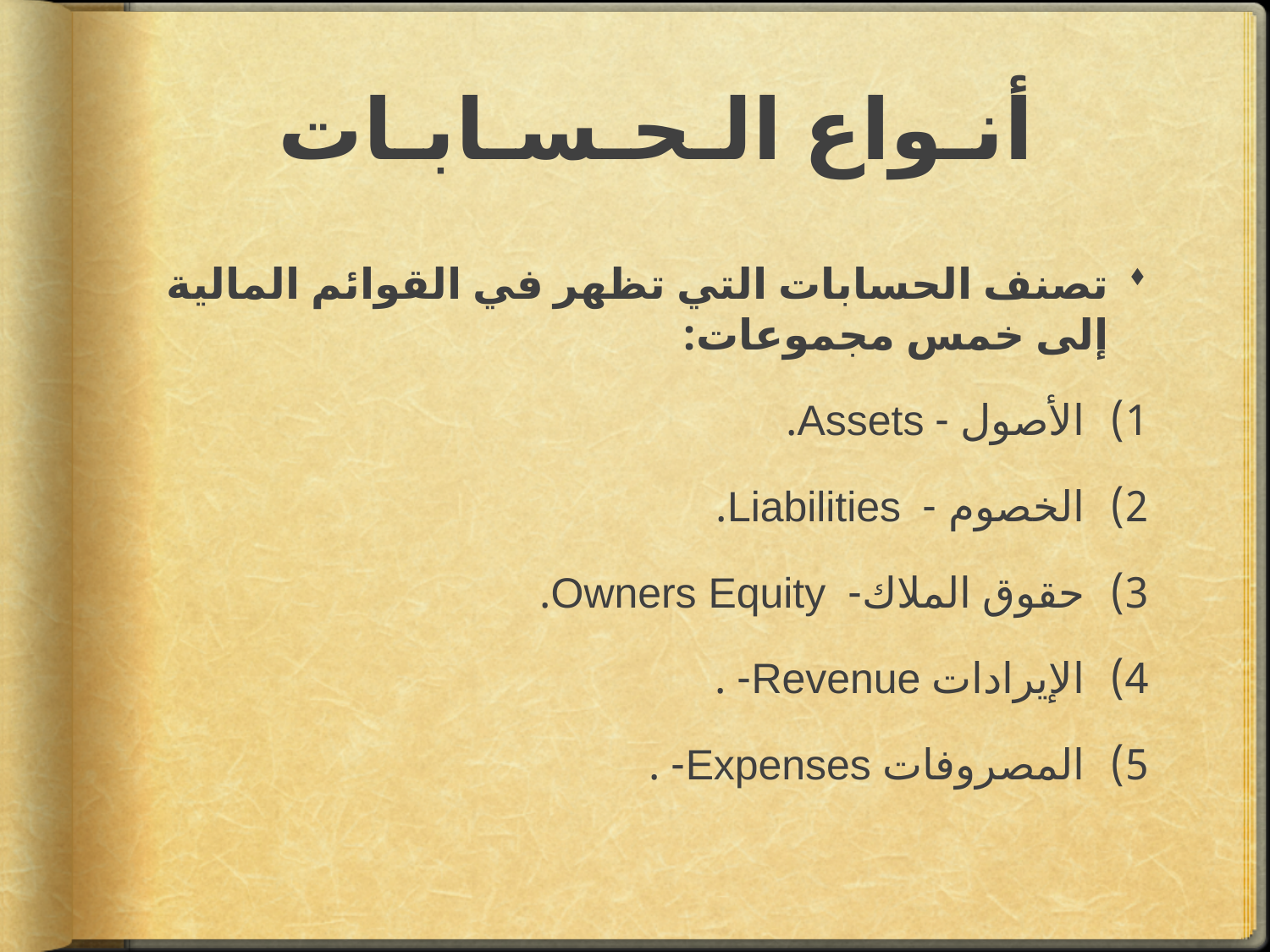

# أنـواع الـحـسـابـات
تصنف الحسابات التي تظهر في القوائم المالية إلى خمس مجموعات:
الأصول - Assets.
الخصوم -  Liabilities.
حقوق الملاك-  Owners Equity.
الإيرادات Revenue- .
المصروفات Expenses- .